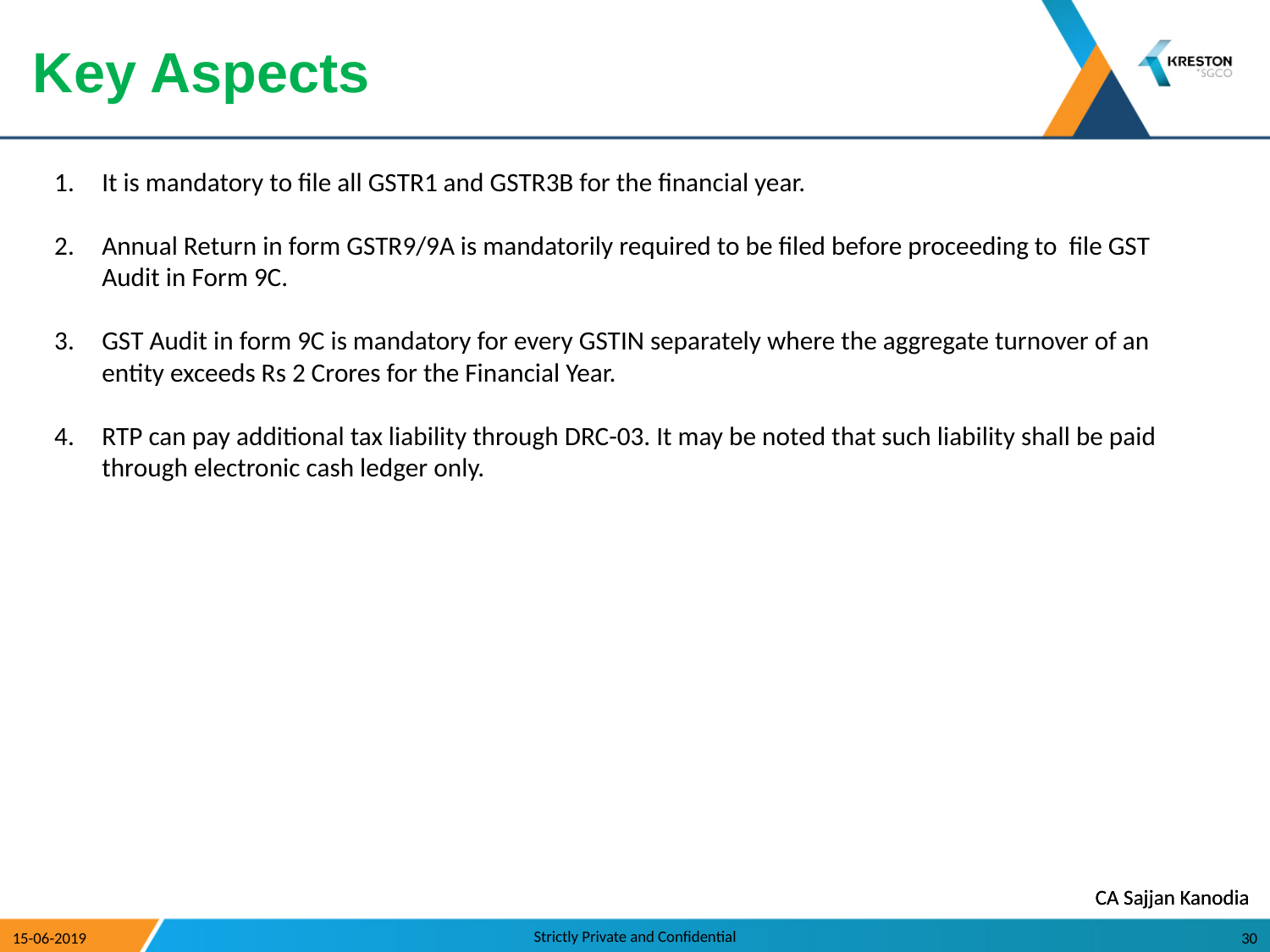

Key Aspects
It is mandatory to file all GSTR1 and GSTR3B for the financial year.

Annual Return in form GSTR9/9A is mandatorily required to be filed before proceeding to  file GST Audit in Form 9C.

GST Audit in form 9C is mandatory for every GSTIN separately where the aggregate turnover of an entity exceeds Rs 2 Crores for the Financial Year.

RTP can pay additional tax liability through DRC-03. It may be noted that such liability shall be paid through electronic cash ledger only.